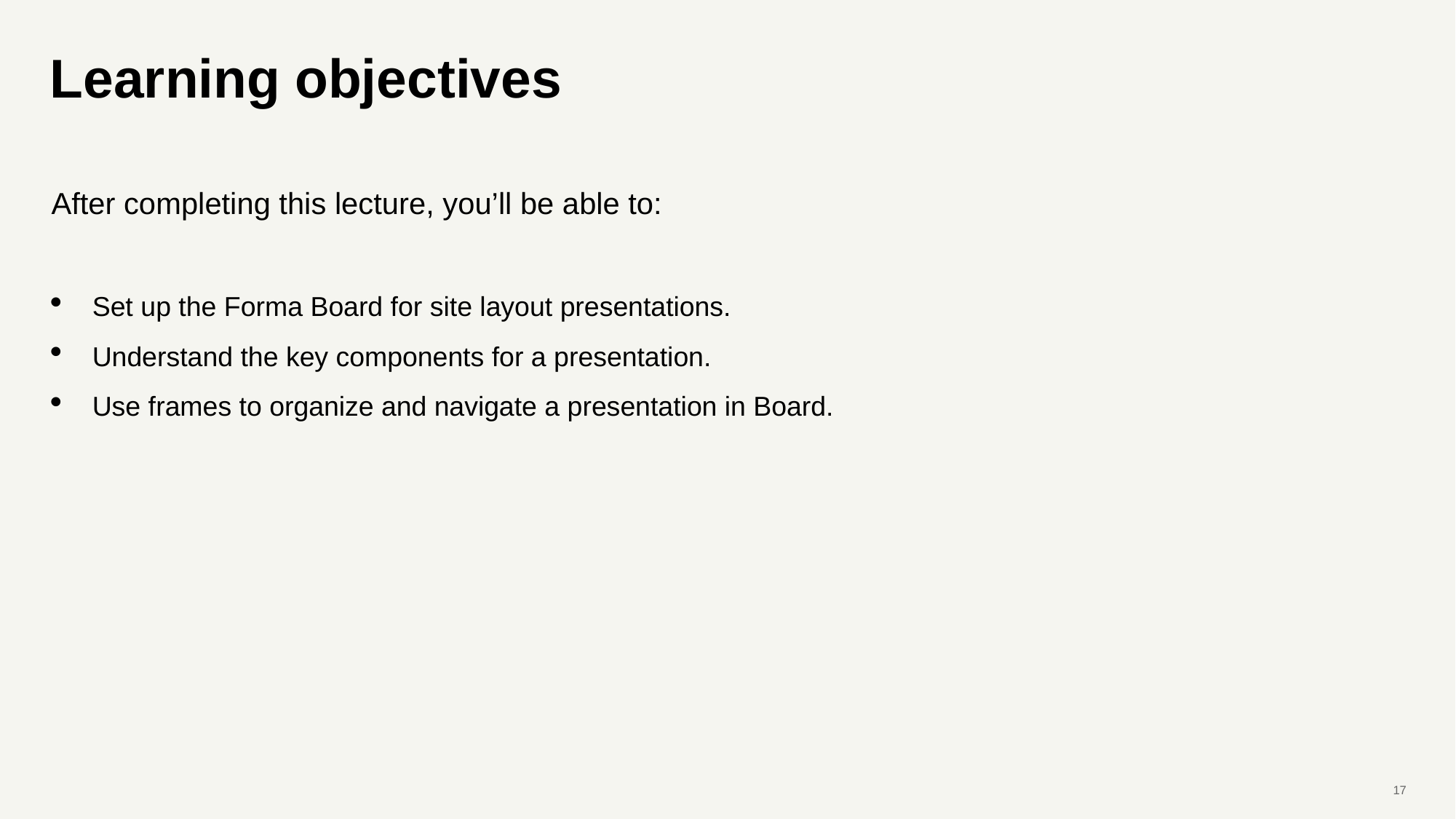

# Learning objectives
After completing this lecture, you’ll be able to:

Set up the Forma Board for site layout presentations.
Understand the key components for a presentation.
Use frames to organize and navigate a presentation in Board.
17